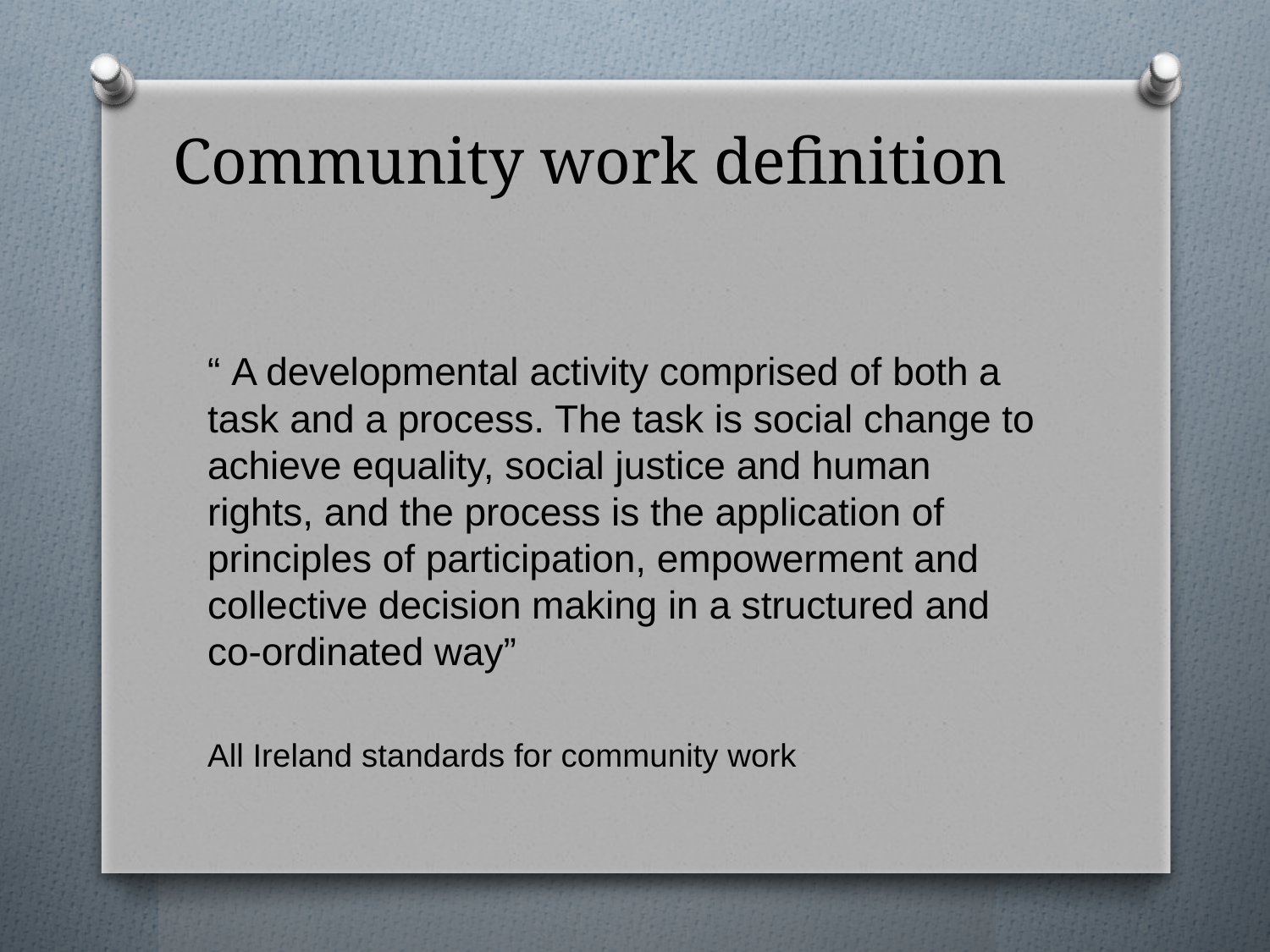

# Community work definition

“ A developmental activity comprised of both a task and a process. The task is social change to achieve equality, social justice and human rights, and the process is the application of principles of participation, empowerment and collective decision making in a structured and co-ordinated way”

All Ireland standards for community work